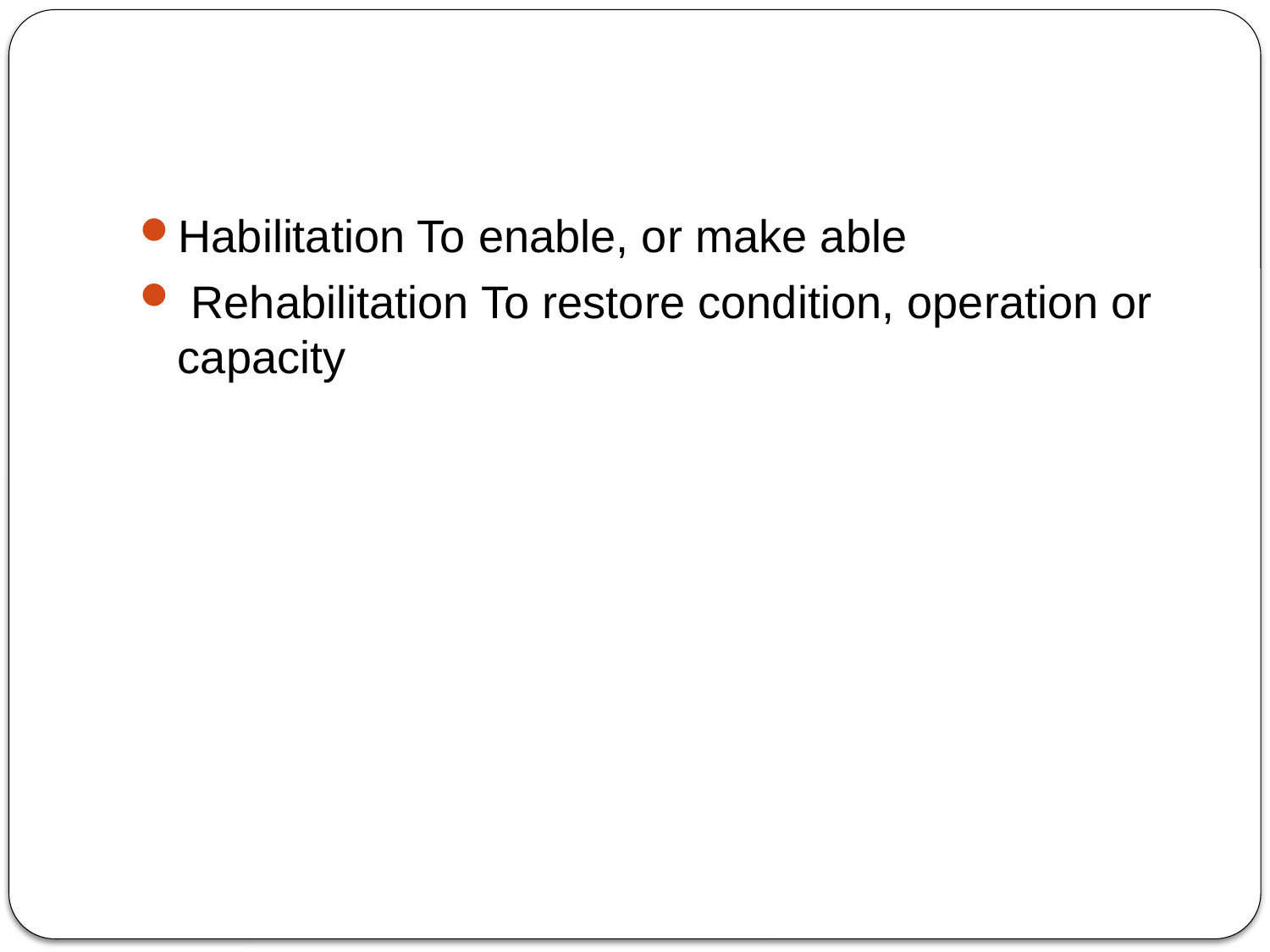

#
Habilitation To enable, or make able
 Rehabilitation To restore condition, operation or capacity